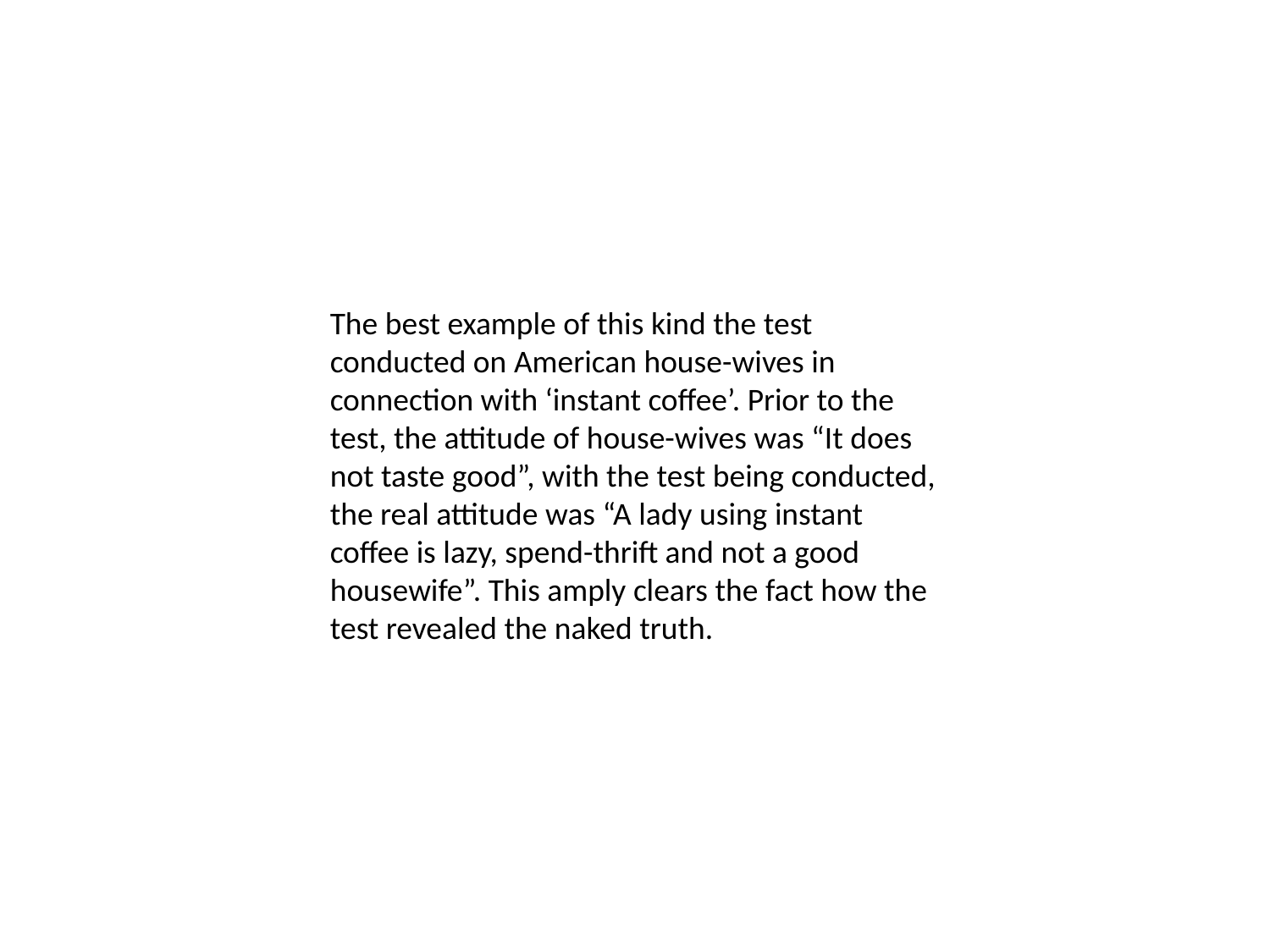

The best example of this kind the test conducted on American house-wives in connection with ‘instant coffee’. Prior to the test, the attitude of house-wives was “It does not taste good”, with the test being conducted, the real attitude was “A lady using instant coffee is lazy, spend-thrift and not a good house­wife”. This amply clears the fact how the test revealed the naked truth.